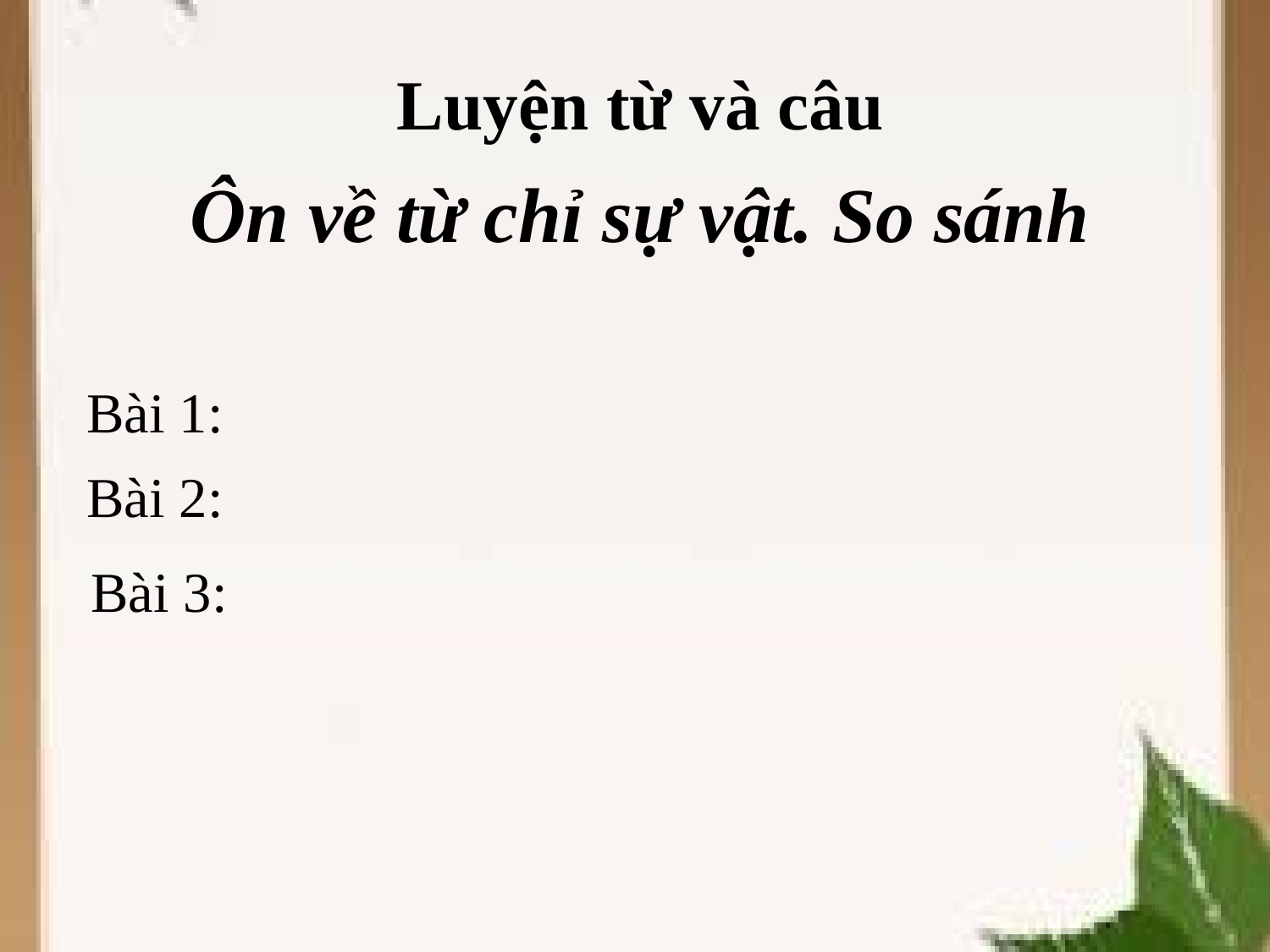

Luyện từ và câu

Ôn về từ chỉ sự vật. So sánh
Bài 1:

Bài 2:

Bài 3: